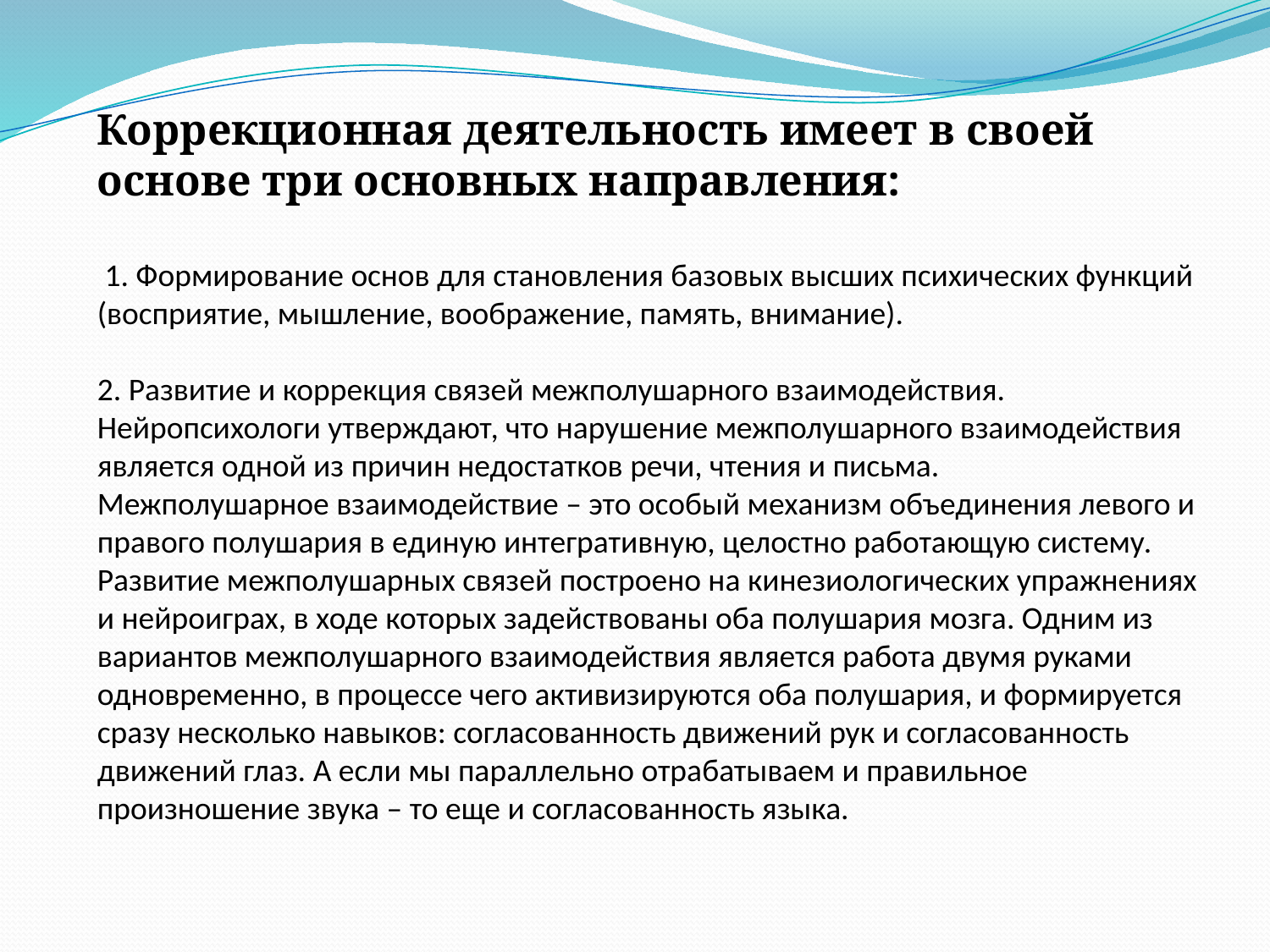

Коррекционная деятельность имеет в своей основе три основных направления:

 1. Формирование основ для становления базовых высших психических функций (восприятие, мышление, воображение, память, внимание).

2. Развитие и коррекция связей межполушарного взаимодействия. Нейропсихологи утверждают, что нарушение межполушарного взаимодействия является одной из причин недостатков речи, чтения и письма.
Межполушарное взаимодействие – это особый механизм объединения левого и правого полушария в единую интегративную, целостно работающую систему. Развитие межполушарных связей построено на кинезиологических упражнениях и нейроиграх, в ходе которых задействованы оба полушария мозга. Одним из вариантов межполушарного взаимодействия является работа двумя руками одновременно, в процессе чего активизируются оба полушария, и формируется сразу несколько навыков: согласованность движений рук и согласованность движений глаз. А если мы параллельно отрабатываем и правильное произношение звука – то еще и согласованность языка.